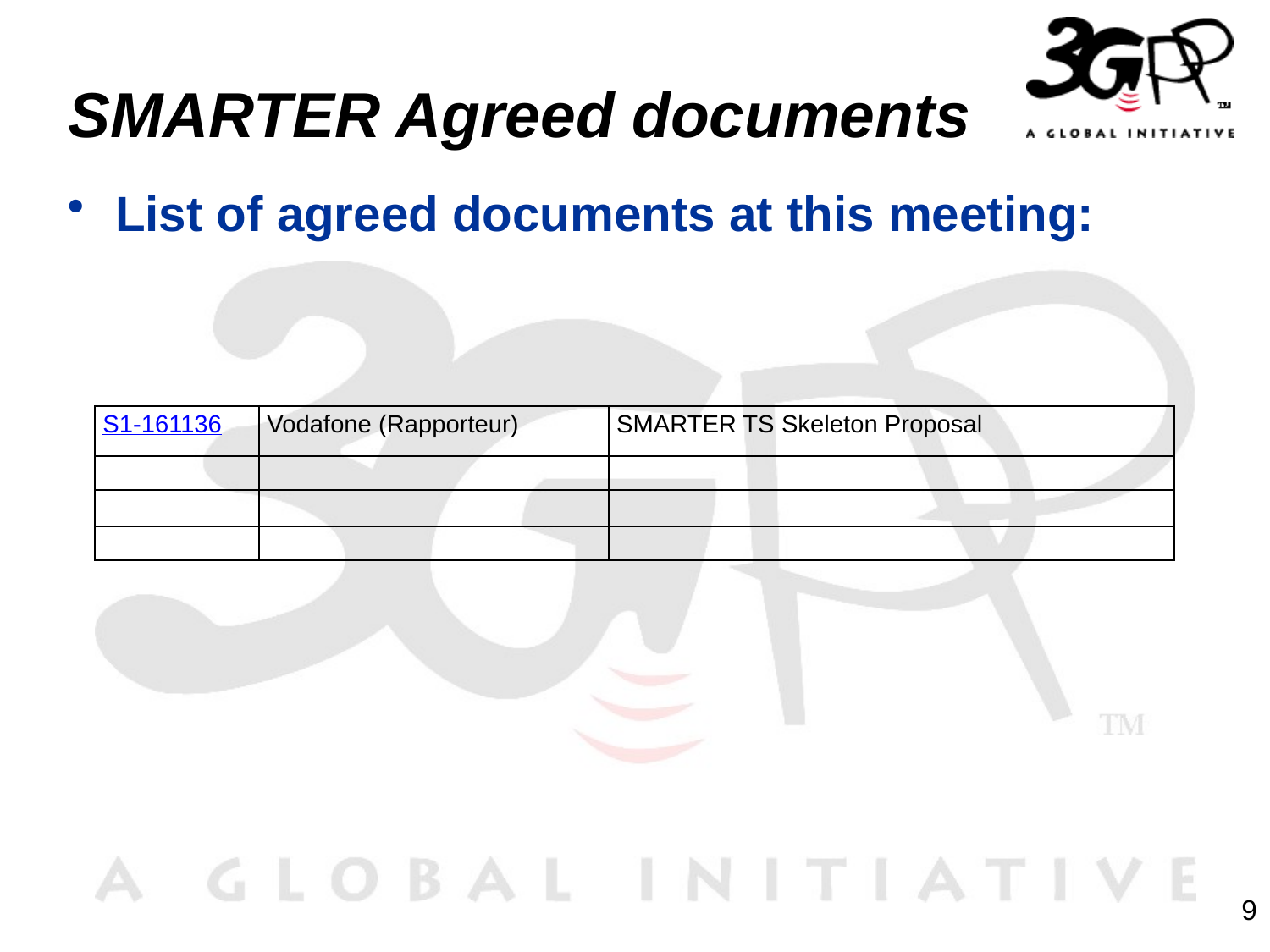

# SMARTER Agreed documents
List of agreed documents at this meeting:

| S1-161136 | Vodafone (Rapporteur) | SMARTER TS Skeleton Proposal |
| --- | --- | --- |
|  |  |  |
|  |  |  |
|  |  |  |
9